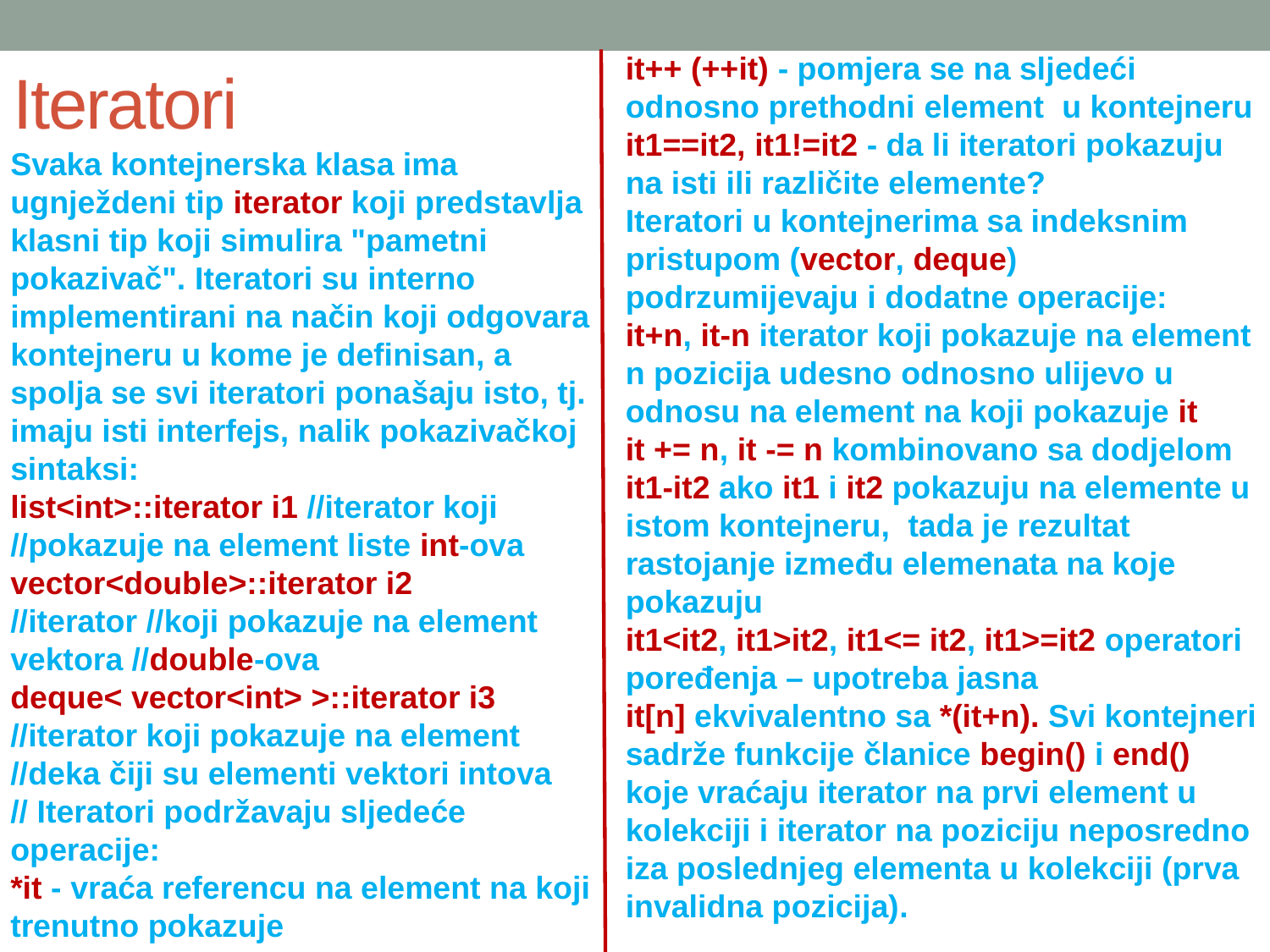

Iteratori
it++ (++it) - pomjera se na sljedeći odnosno prethodni element  u kontejneru
it1==it2, it1!=it2 - da li iteratori pokazuju na isti ili različite elemente?
Iteratori u kontejnerima sa indeksnim pristupom (vector, deque) podrzumijevaju i dodatne operacije:
it+n, it-n iterator koji pokazuje na element n pozicija udesno odnosno ulijevo u odnosu na element na koji pokazuje it
it += n, it -= n kombinovano sa dodjelom
it1-it2 ako it1 i it2 pokazuju na elemente u istom kontejneru,  tada je rezultat rastojanje između elemenata na koje pokazuju
it1<it2, it1>it2, it1<= it2, it1>=it2 operatori poređenja – upotreba jasna
it[n] ekvivalentno sa *(it+n). Svi kontejneri sadrže funkcije članice begin() i end() koje vraćaju iterator na prvi element u kolekciji i iterator na poziciju neposredno iza poslednjeg elementa u kolekciji (prva invalidna pozicija).

Svaka kontejnerska klasa ima ugnježdeni tip iterator koji predstavlja
klasni tip koji simulira "pametni pokazivač". Iteratori su interno
implementirani na način koji odgovara kontejneru u kome je definisan, a spolja se svi iteratori ponašaju isto, tj. imaju isti interfejs, nalik pokazivačkoj sintaksi:
list<int>::iterator i1 //iterator koji //pokazuje na element liste int-ova
vector<double>::iterator i2  //iterator //koji pokazuje na element vektora //double-ova
deque< vector<int> >::iterator i3 //iterator koji pokazuje na element //deka čiji su elementi vektori intova
// Iteratori podržavaju sljedeće operacije:
*it - vraća referencu na element na koji trenutno pokazuje